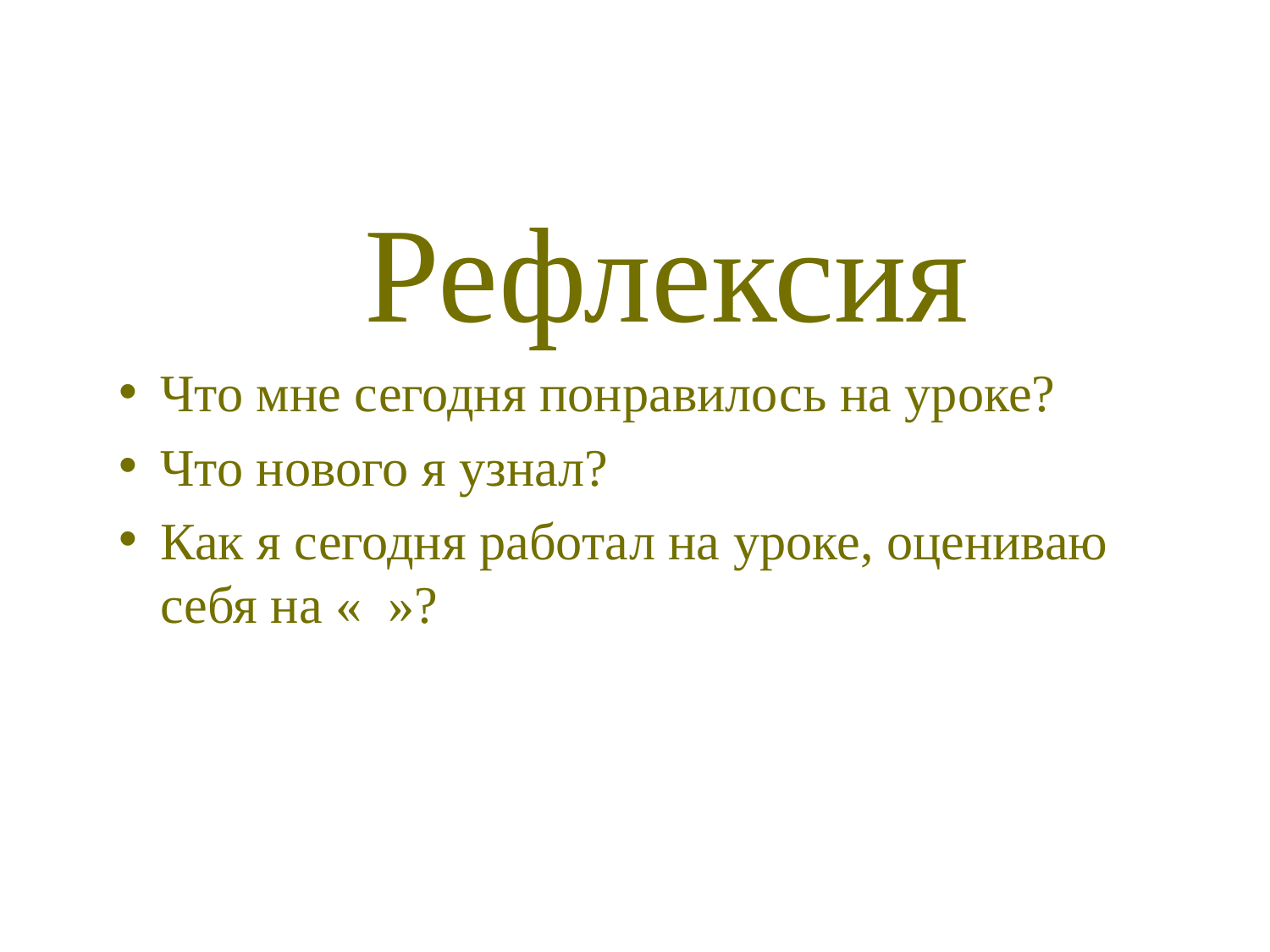

Рефлексия
Что мне сегодня понравилось на уроке?
Что нового я узнал?
Как я сегодня работал на уроке, оцениваю себя на «  »?